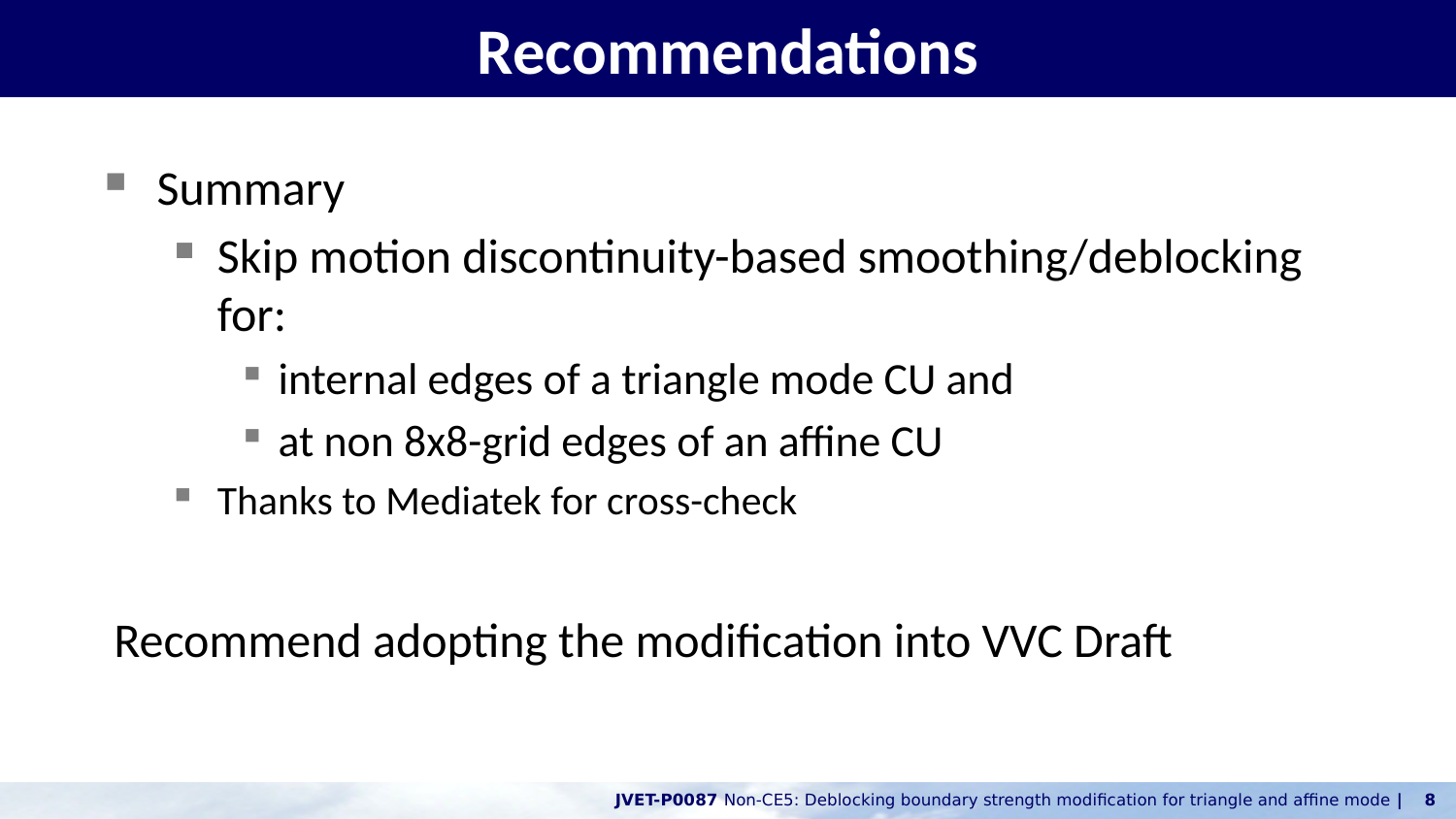

# Recommendations
Summary
Skip motion discontinuity-based smoothing/deblocking for:
internal edges of a triangle mode CU and
at non 8x8-grid edges of an affine CU
Thanks to Mediatek for cross-check

Recommend adopting the modification into VVC Draft